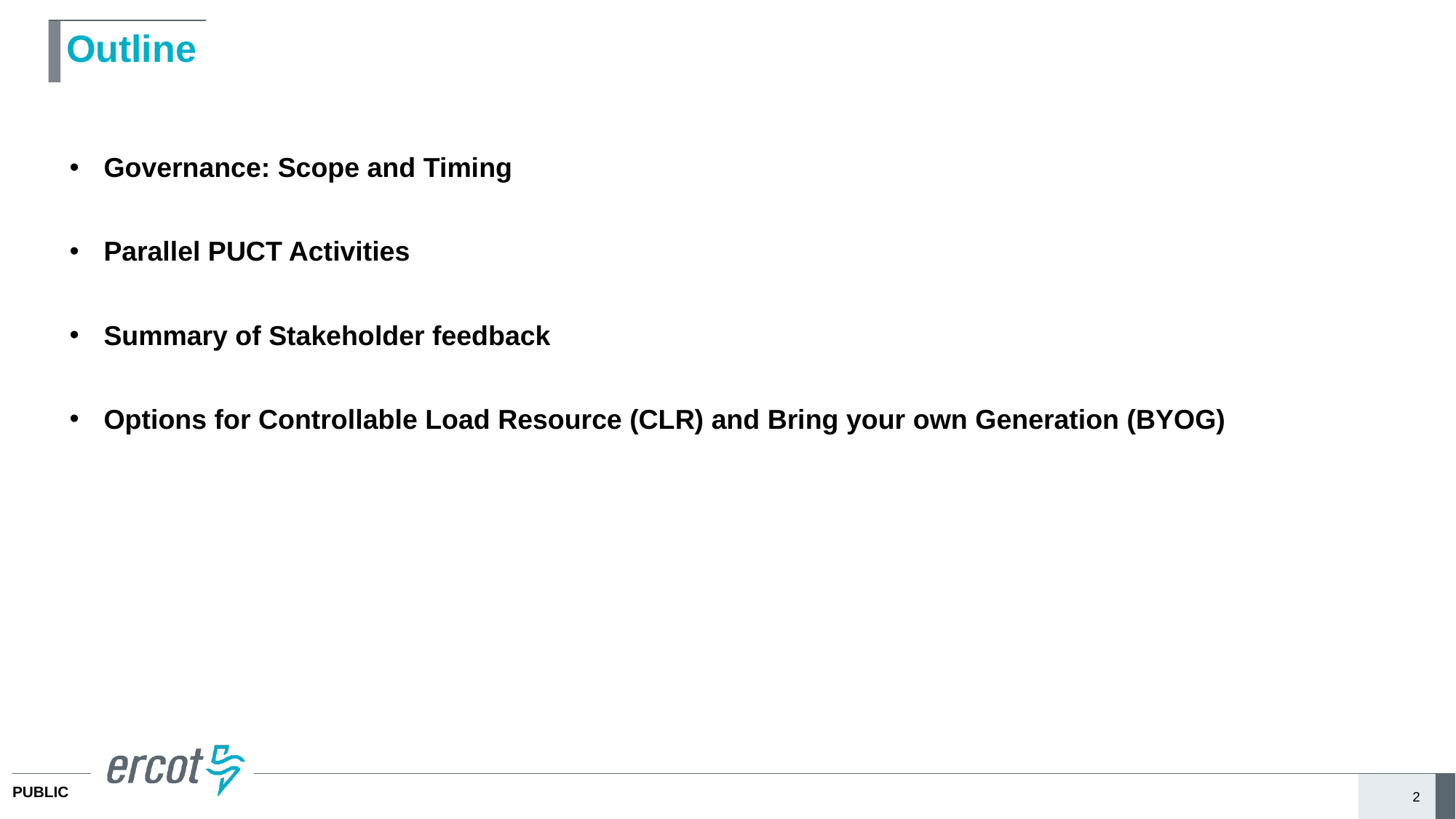

# Outline
Governance: Scope and Timing

Parallel PUCT Activities

Summary of Stakeholder feedback

Options for Controllable Load Resource (CLR) and Bring your own Generation (BYOG)